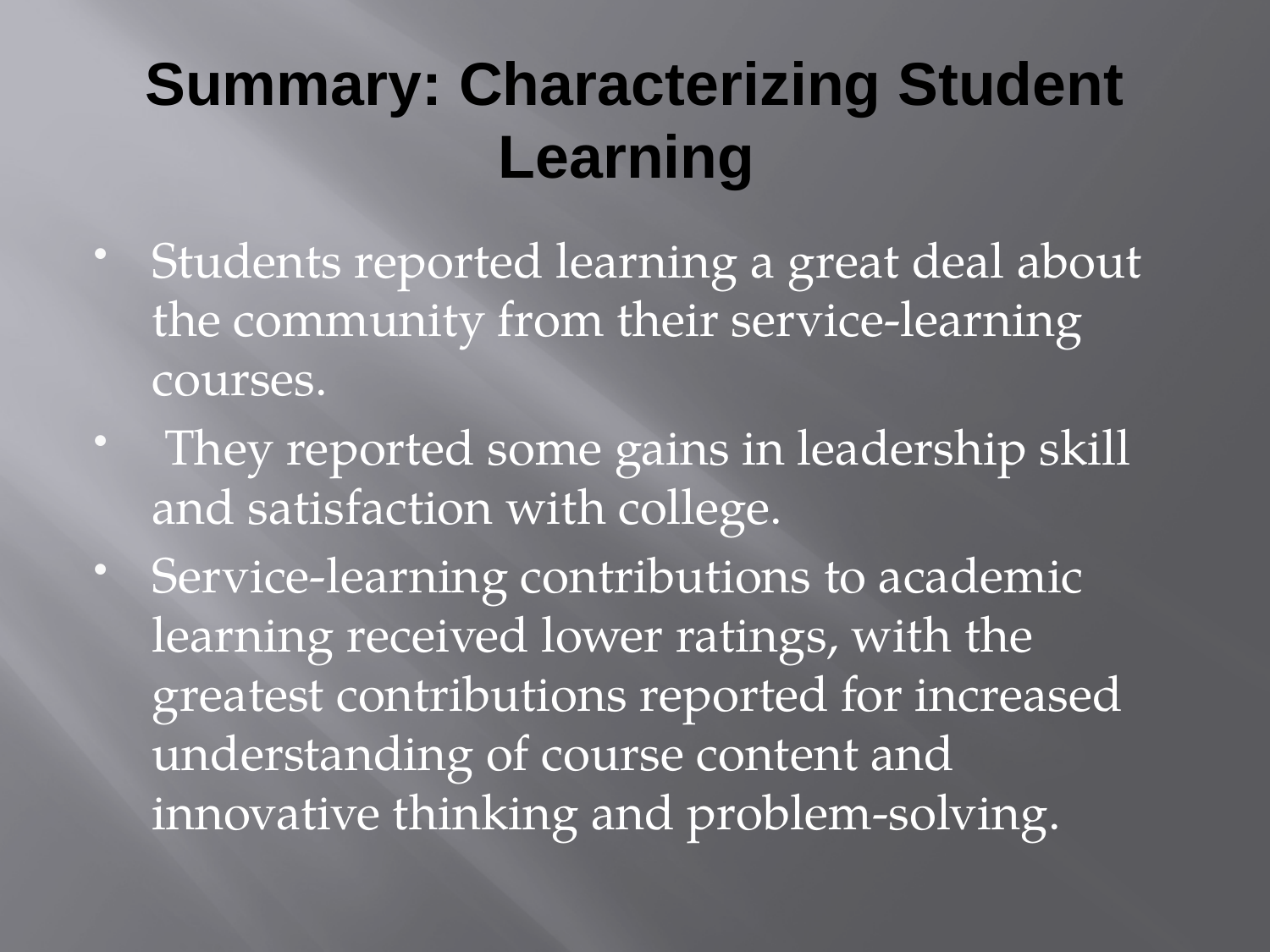

# Summary: Characterizing Student Learning
Students reported learning a great deal about the community from their service-learning courses.
 They reported some gains in leadership skill and satisfaction with college.
Service-learning contributions to academic learning received lower ratings, with the greatest contributions reported for increased understanding of course content and innovative thinking and problem-solving.